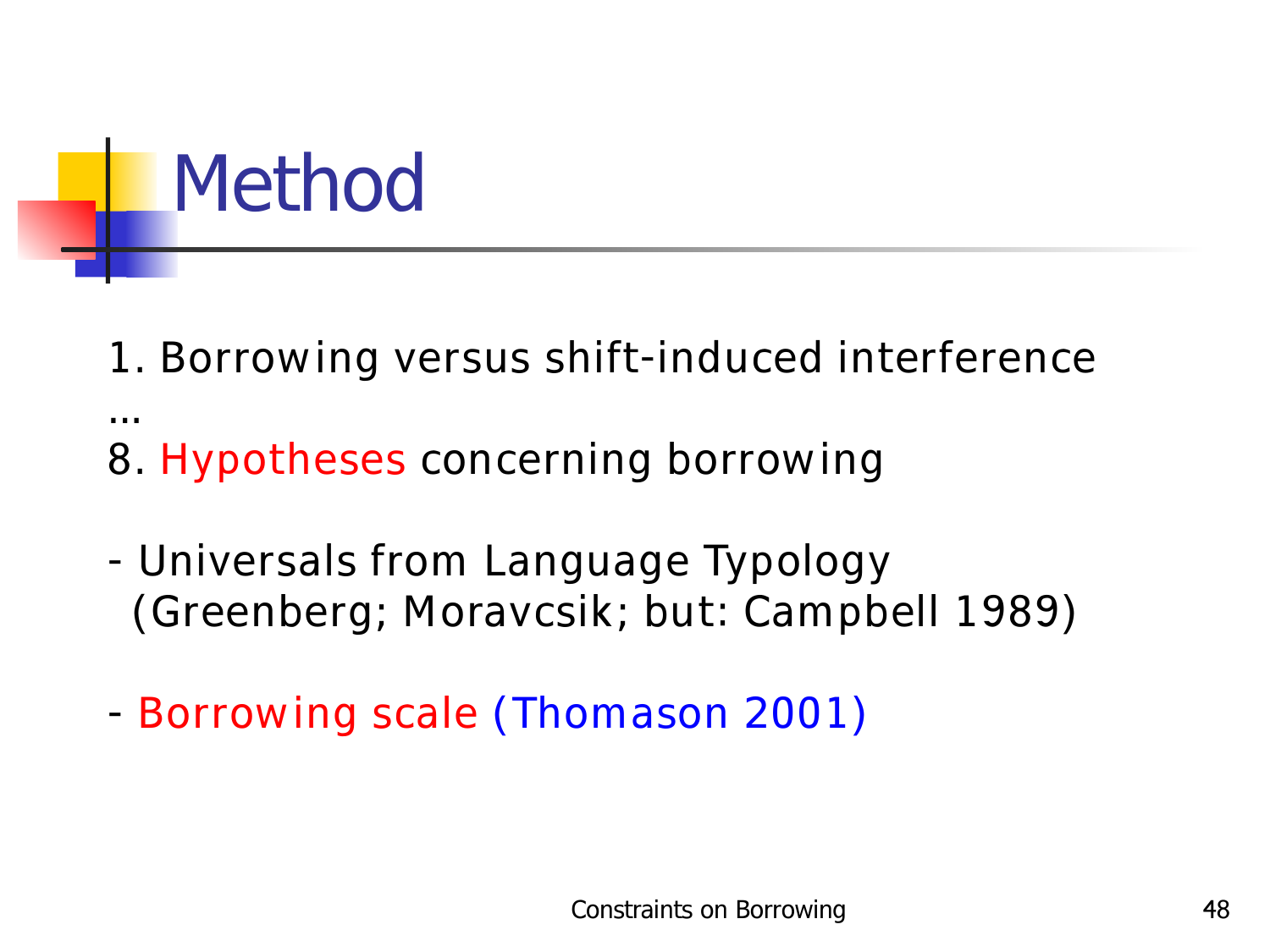

# Method
1. Borrowing versus shift-induced interference
…
8. Hypotheses concerning borrowing

- Universals from Language Typology
  (Greenberg; Moravcsik; but: Campbell 1989)

- Borrowing scale (Thomason 2001)
Constraints on Borrowing
48